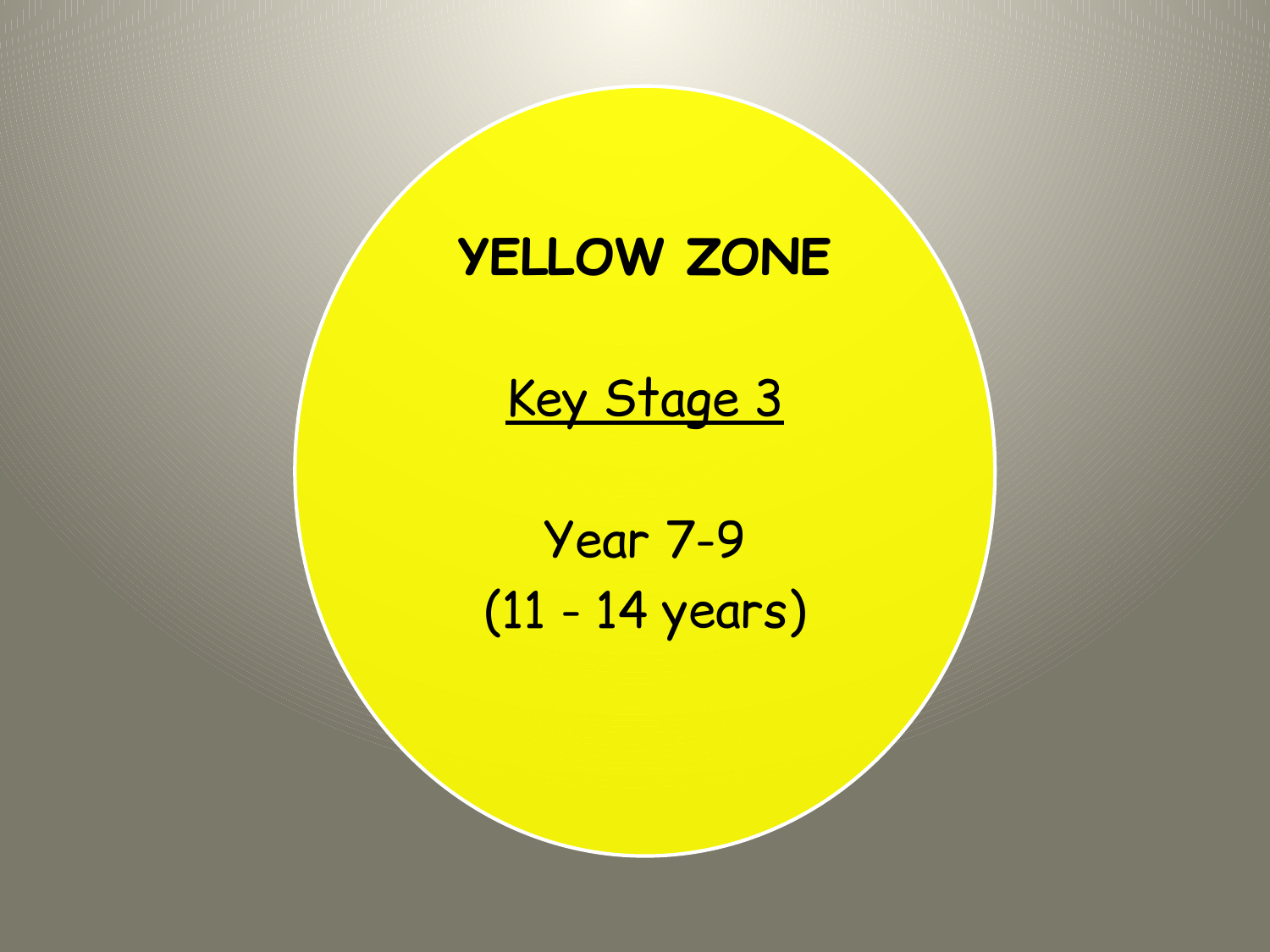

YELLOW ZONE

Key Stage 3

Year 7-9
(11 - 14 years)